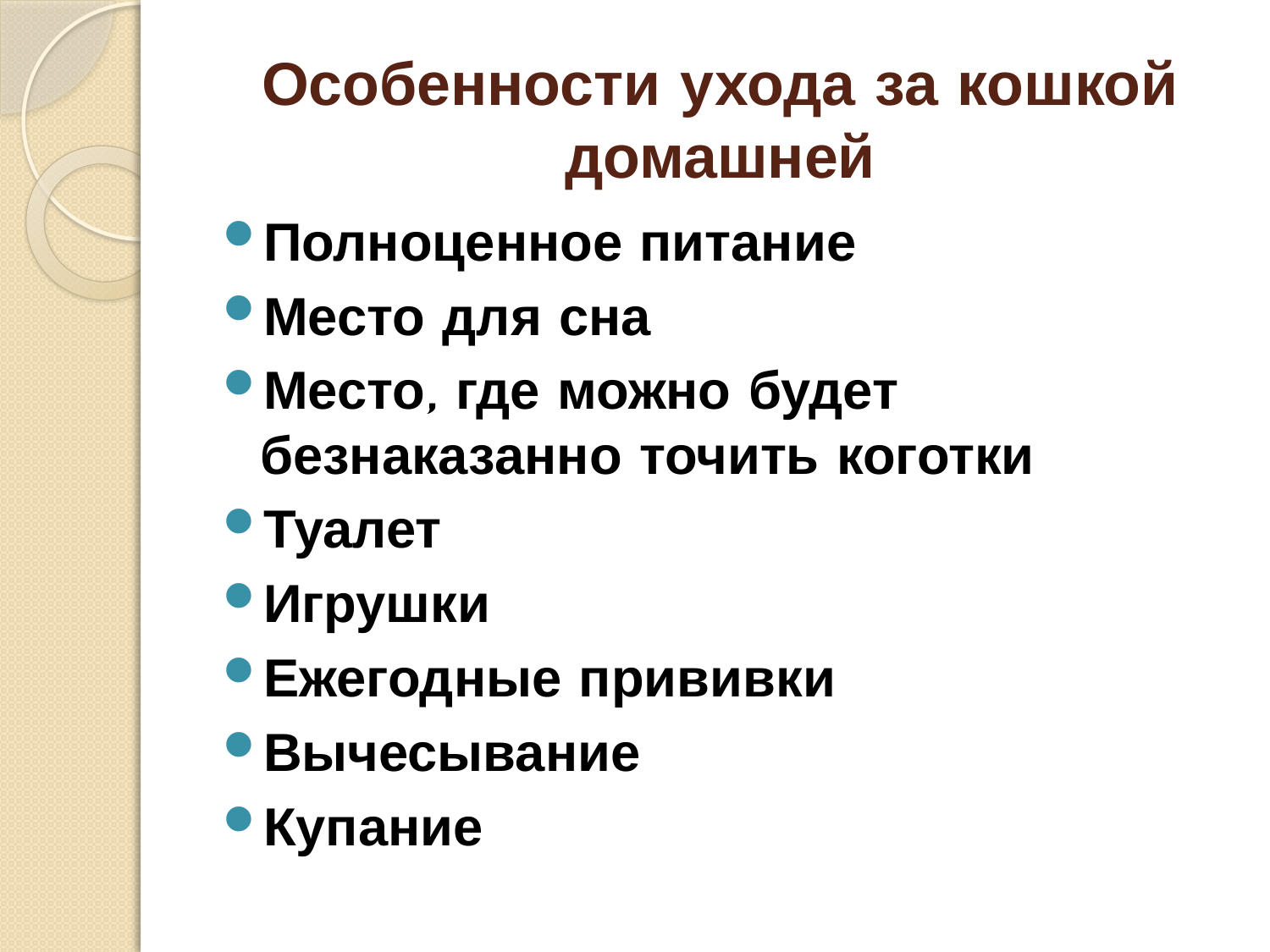

# Особенности ухода за кошкой домашней
Полноценное питание
Место для сна
Место, где можно будет безнаказанно точить коготки
Туалет
Игрушки
Ежегодные прививки
Вычесывание
Купание